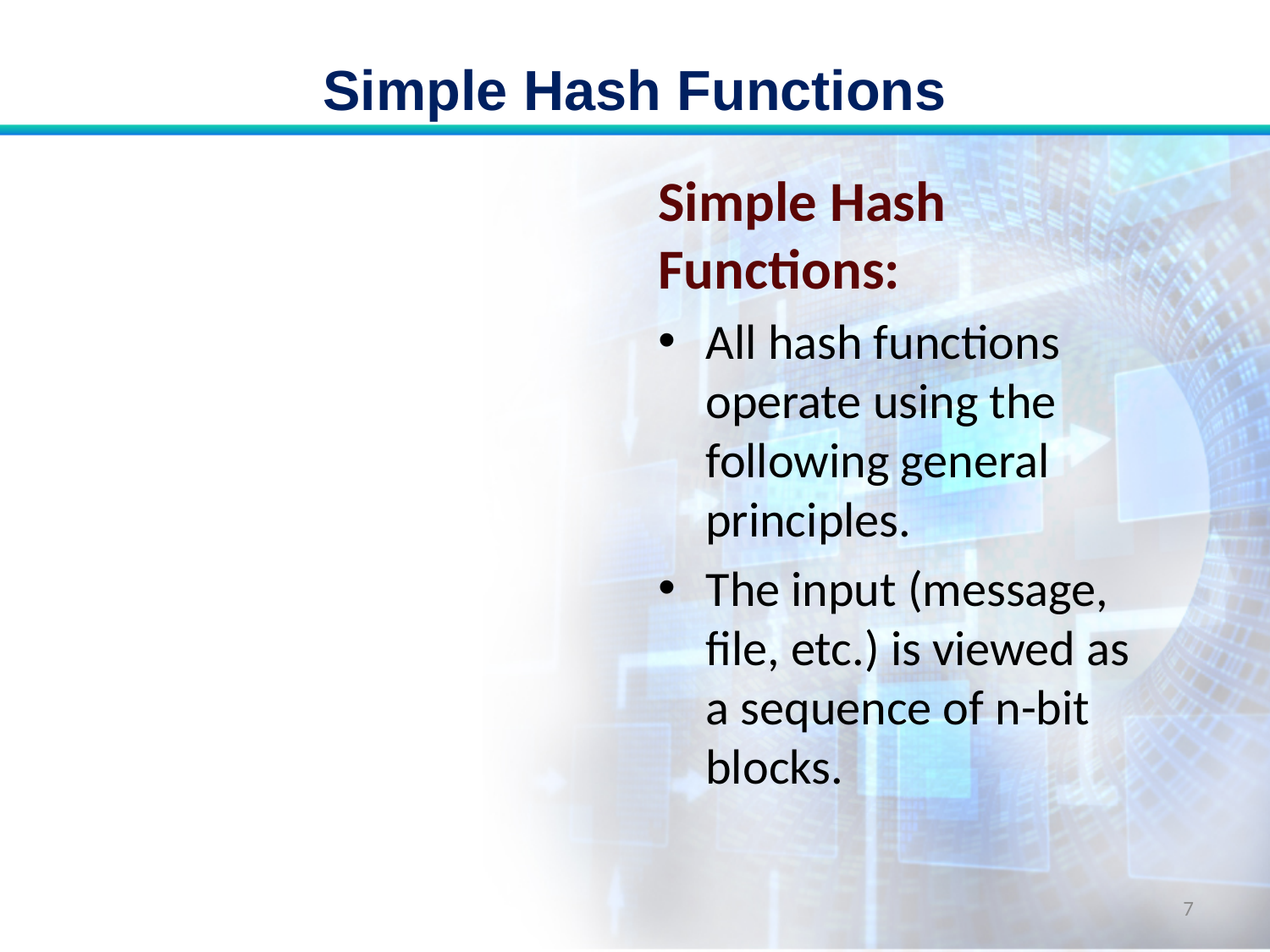

# Simple Hash Functions
Simple Hash Functions:
All hash functions operate using the following general principles.
The input (message, file, etc.) is viewed as a sequence of n-bit blocks.

7